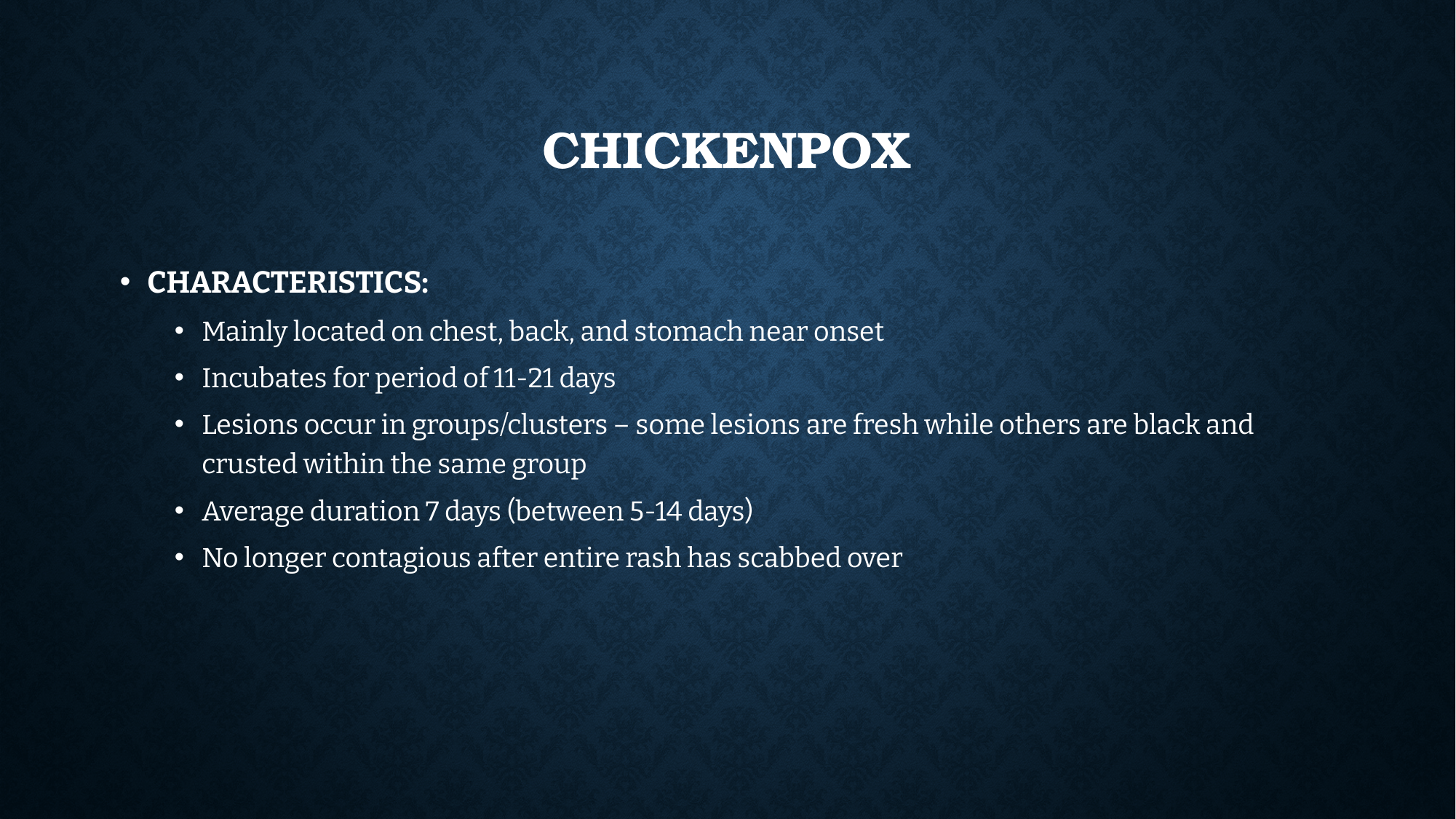

# Chickenpox
CHARACTERISTICS:
Mainly located on chest, back, and stomach near onset
Incubates for period of 11-21 days
Lesions occur in groups/clusters – some lesions are fresh while others are black and crusted within the same group
Average duration 7 days (between 5-14 days)
No longer contagious after entire rash has scabbed over